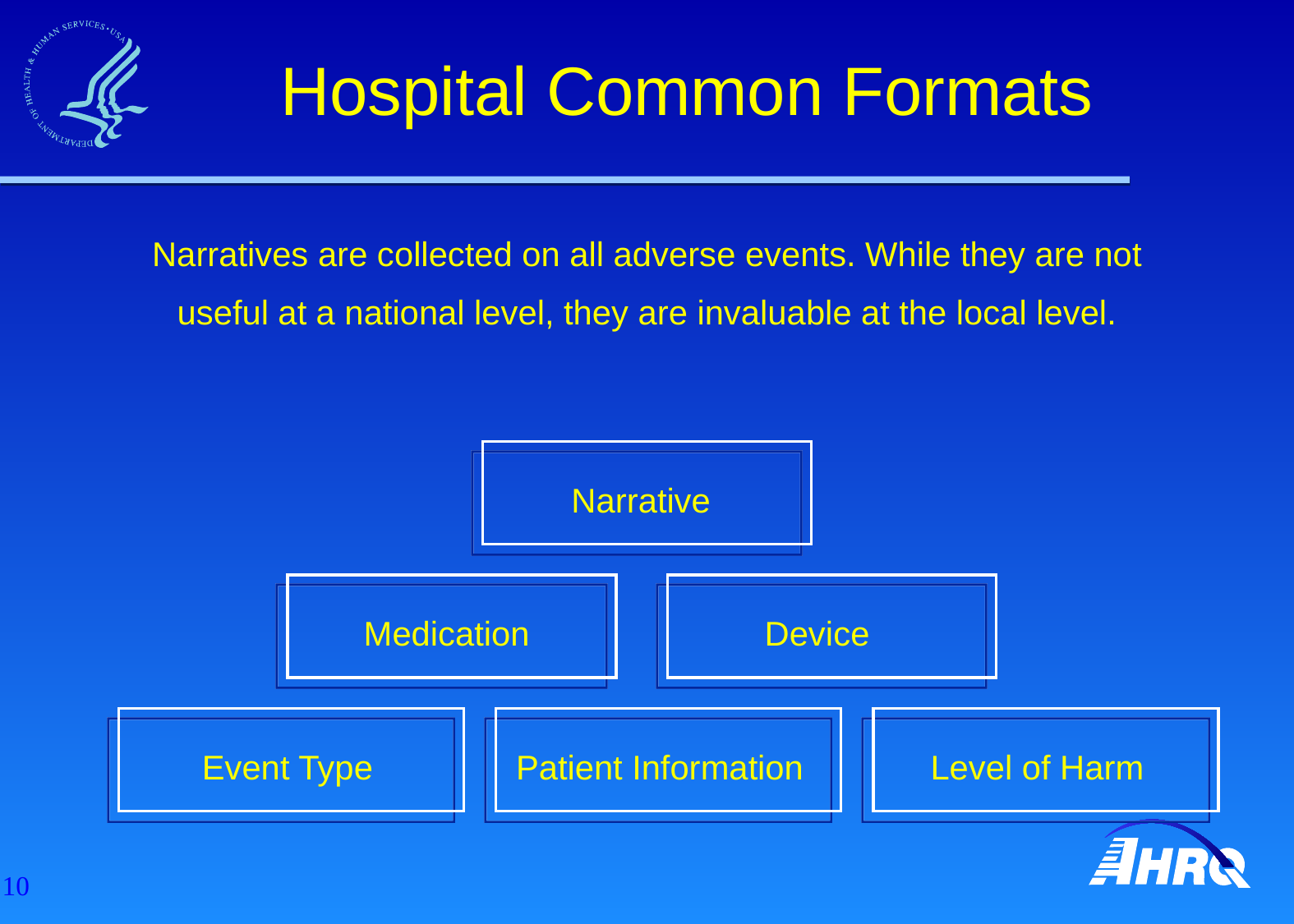

Hospital Common Formats
Narratives are collected on all adverse events. While they are not
useful at a national level, they are invaluable at the local level.

Narrative

Medication
Device

Event Type
Patient Information
Level of Harm